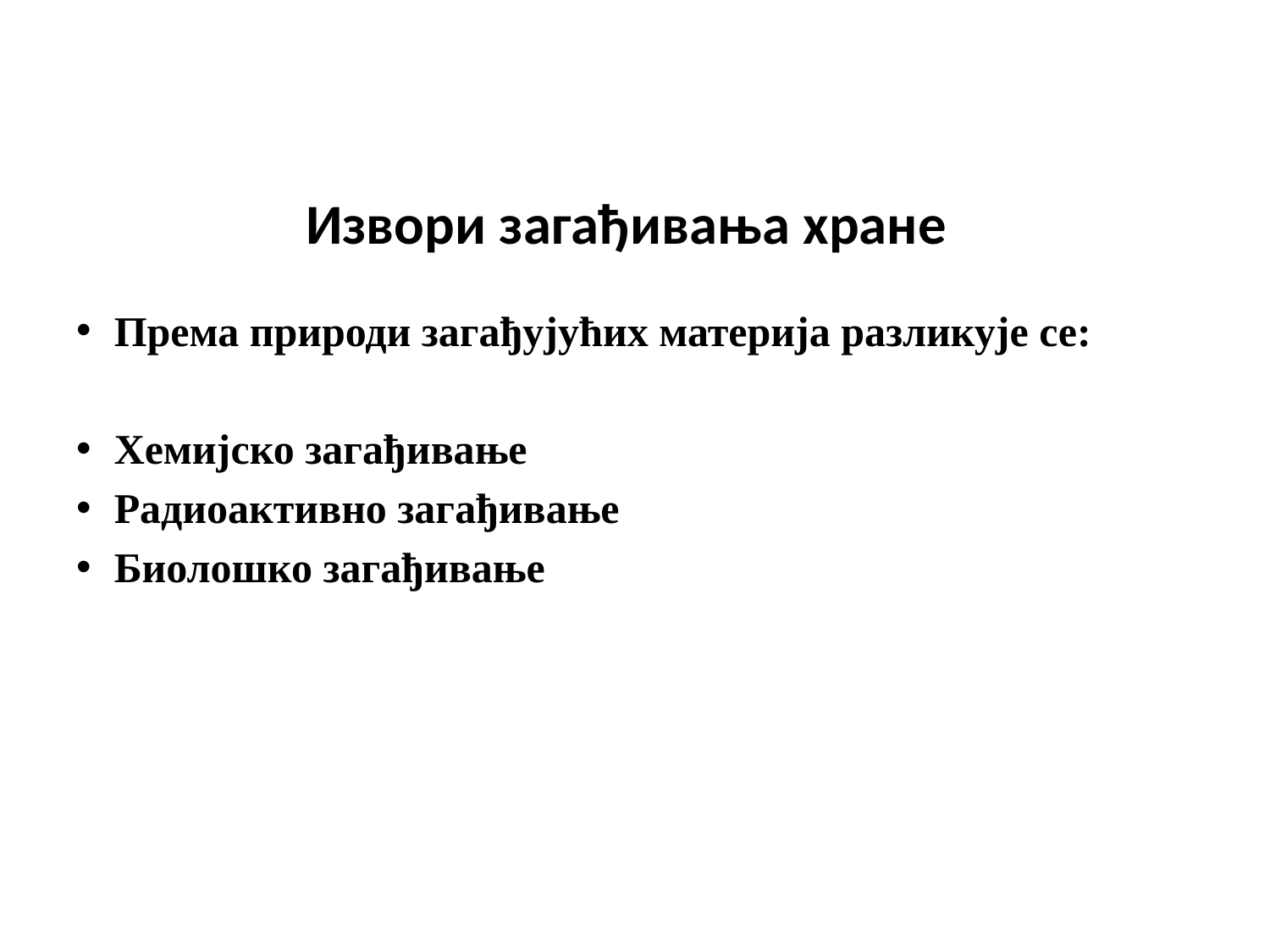

Извори загађивања хране
Према природи загађујућих материја разликује се:

Хемијско загађивање
Радиоактивно загађивање
Биолошко загађивање